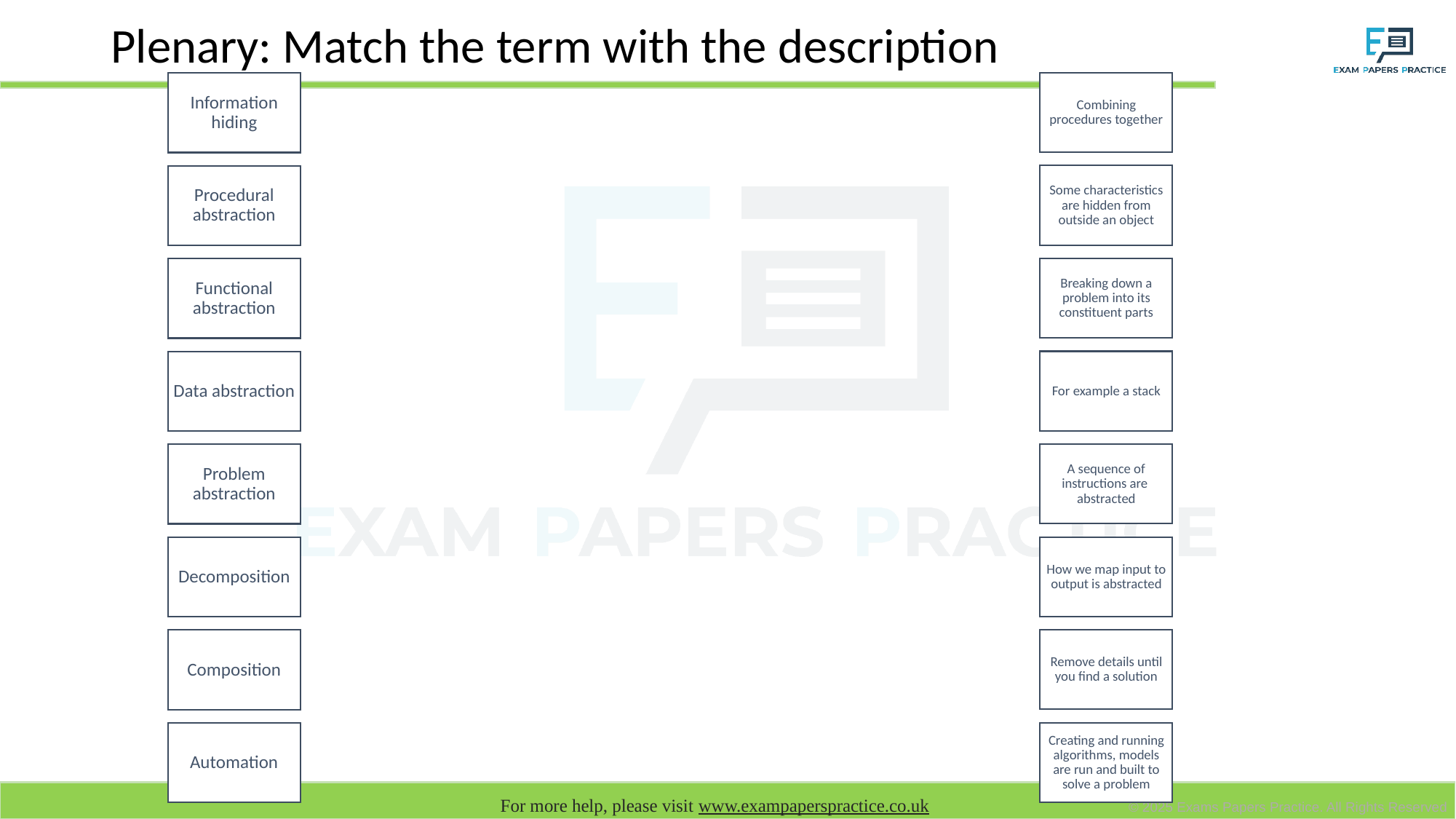

# Plenary: Match the term with the description
Combining procedures together
Some characteristics are hidden from outside an object
Breaking down a problem into its constituent parts
For example a stack
A sequence of instructions are  abstracted
How we map input to output is abstracted
Remove details until you find a solution
Creating and running algorithms, models are run and built to solve a problem
Information hiding
Procedural abstraction
Functional abstraction
Data abstraction
Problem abstraction
Decomposition
Composition
Automation